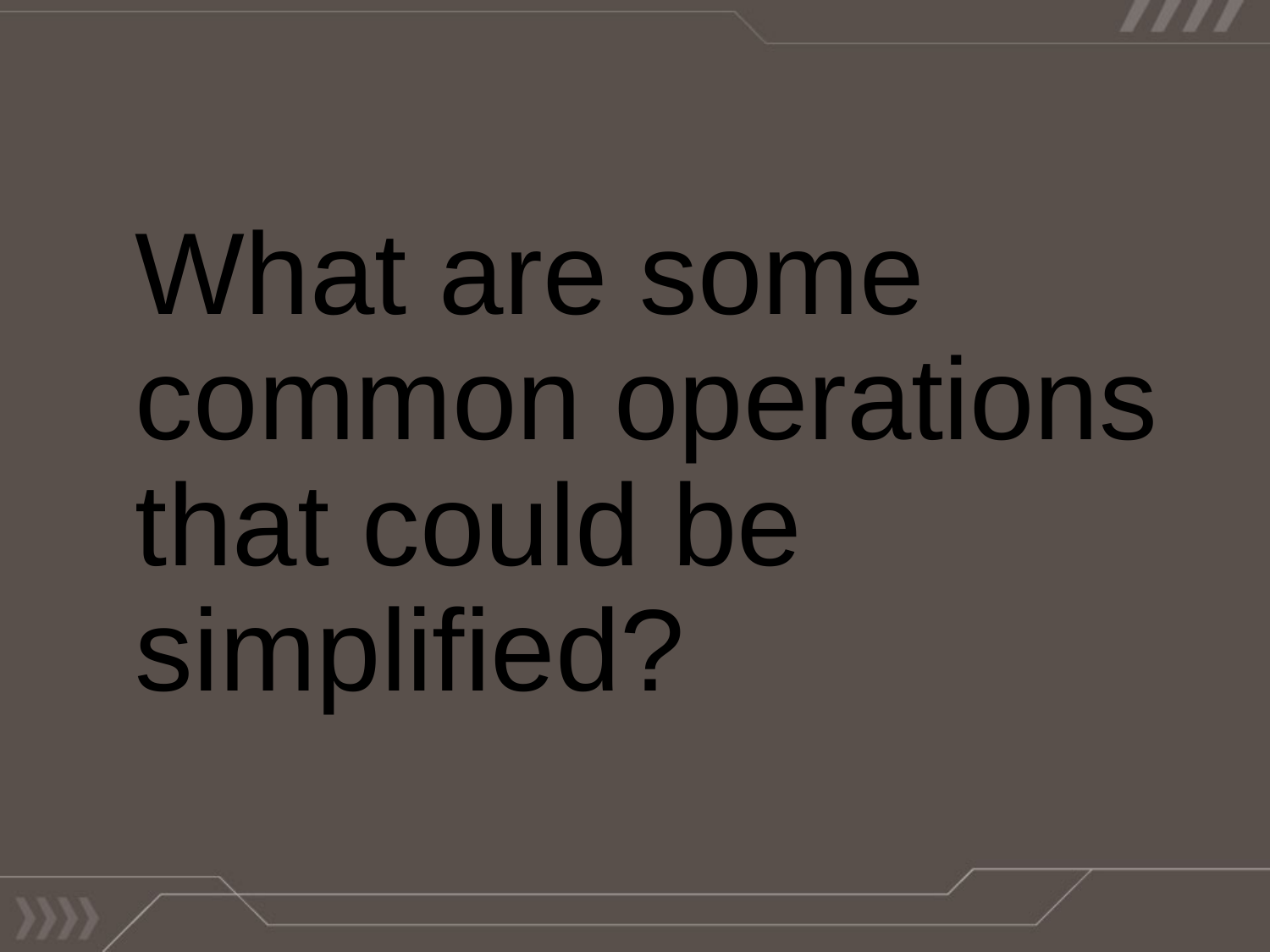

#
What are some common operations that could be simplified?